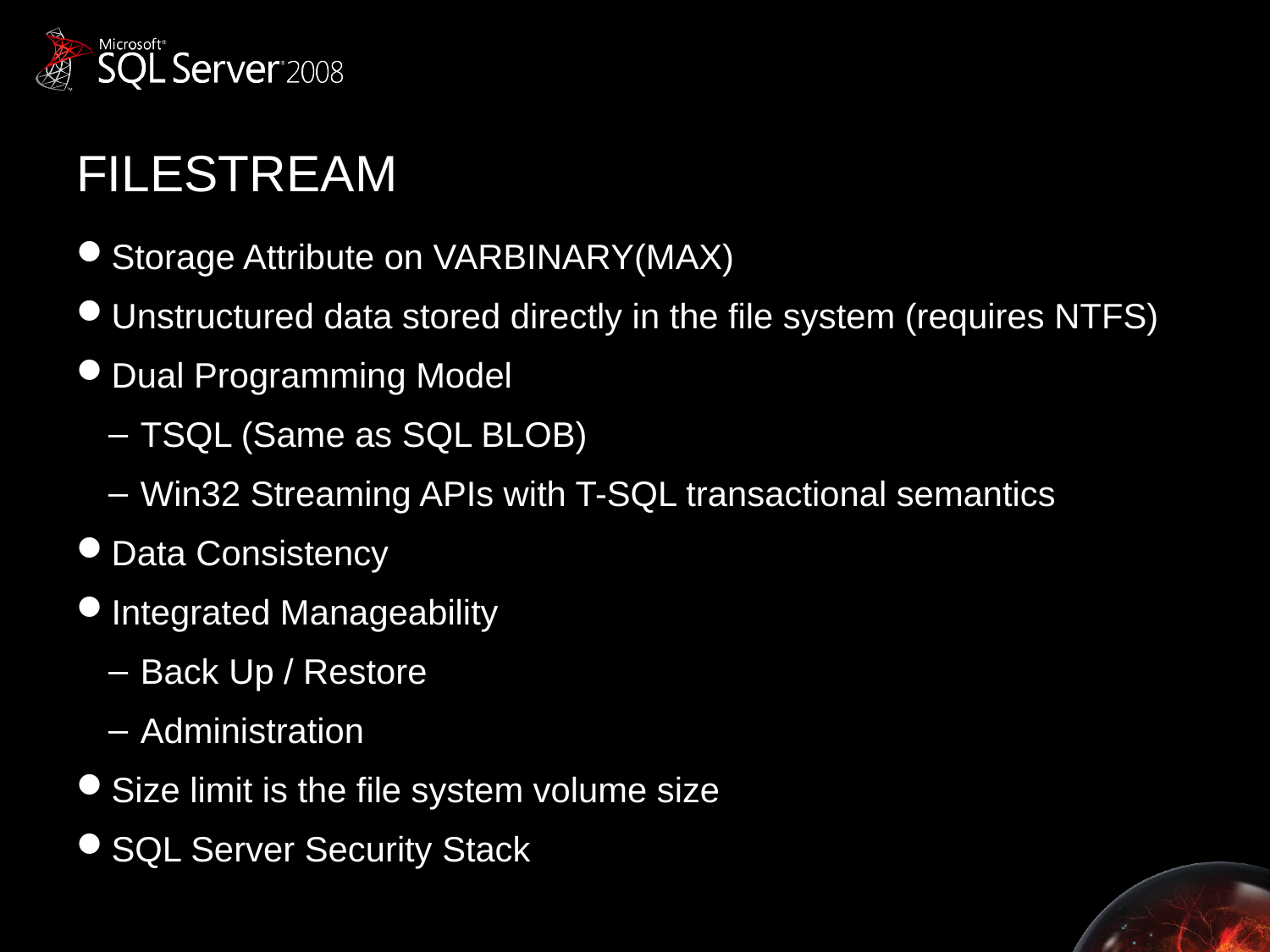

# FILESTREAM
Storage Attribute on VARBINARY(MAX)
Unstructured data stored directly in the file system (requires NTFS)
Dual Programming Model
TSQL (Same as SQL BLOB)
Win32 Streaming APIs with T-SQL transactional semantics
Data Consistency
Integrated Manageability
Back Up / Restore
Administration
Size limit is the file system volume size
SQL Server Security Stack